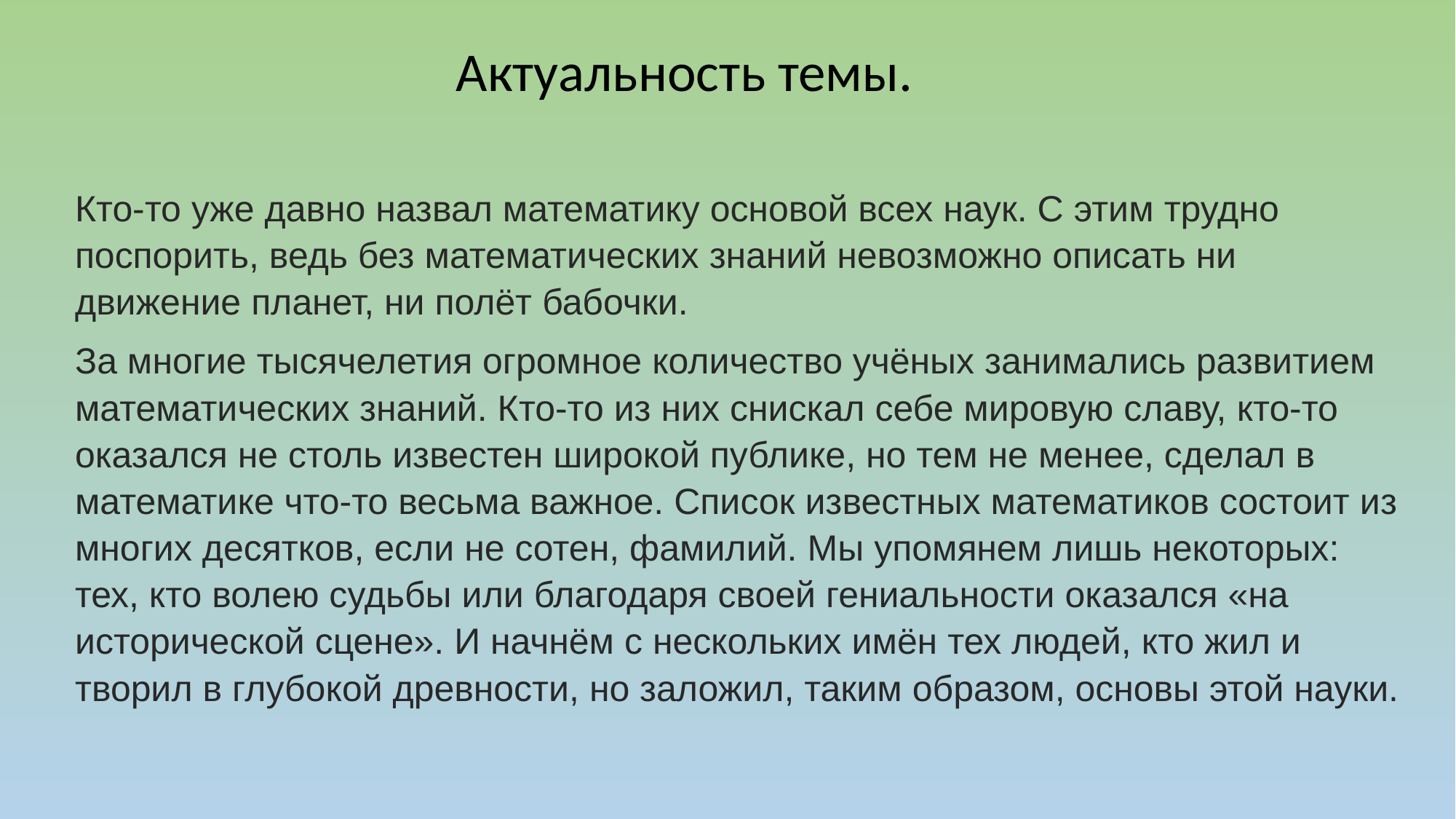

Актуальность темы.
Кто-то уже давно назвал математику основой всех наук. С этим трудно поспорить, ведь без математических знаний невозможно описать ни движение планет, ни полёт бабочки.
За многие тысячелетия огромное количество учёных занимались развитием математических знаний. Кто-то из них снискал себе мировую славу, кто-то оказался не столь известен широкой публике, но тем не менее, сделал в математике что-то весьма важное. Список известных математиков состоит из многих десятков, если не сотен, фамилий. Мы упомянем лишь некоторых: тех, кто волею судьбы или благодаря своей гениальности оказался «на исторической сцене». И начнём с нескольких имён тех людей, кто жил и творил в глубокой древности, но заложил, таким образом, основы этой науки.